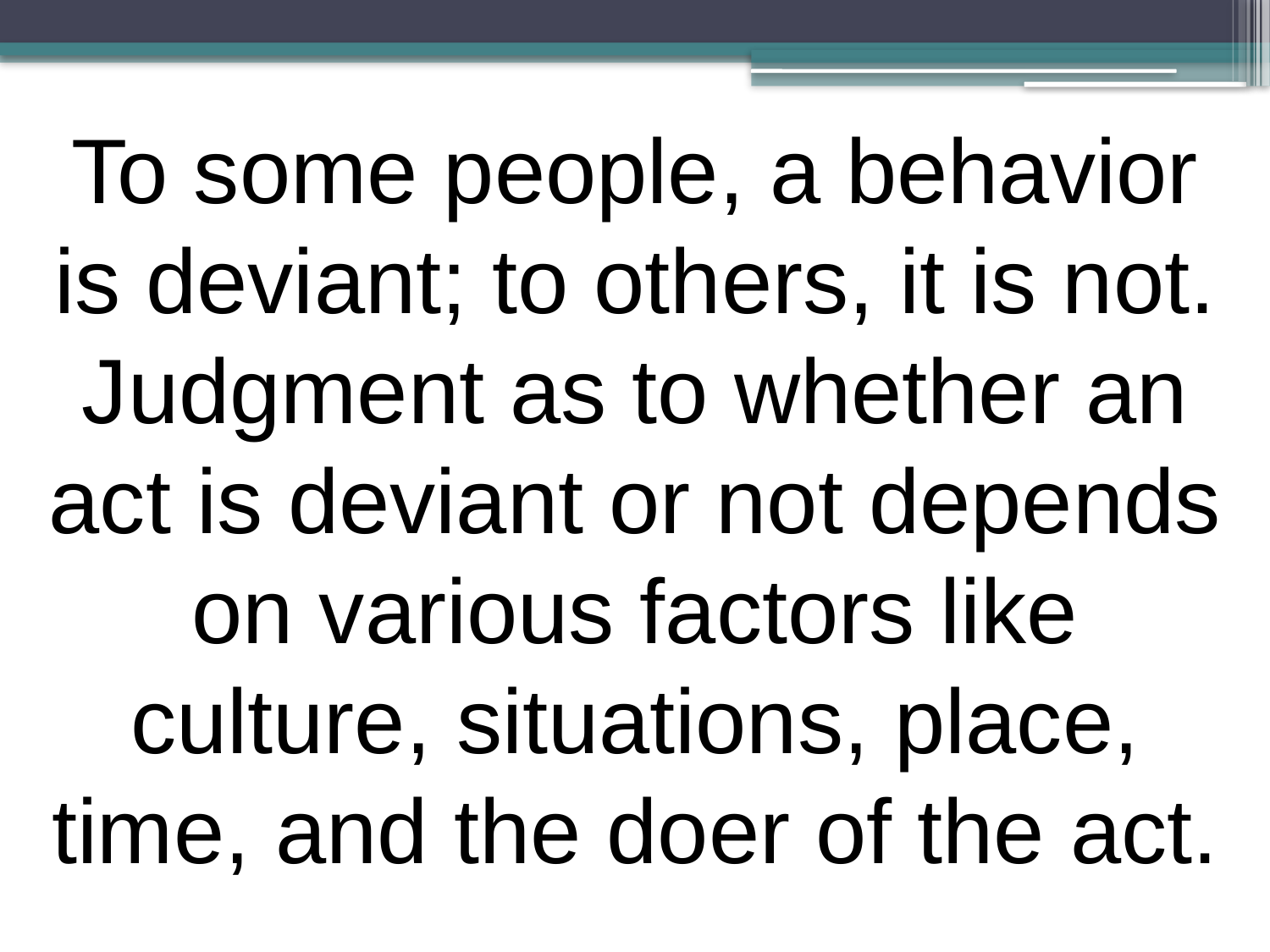

To some people, a behavior is deviant; to others, it is not. Judgment as to whether an act is deviant or not depends on various factors like culture, situations, place, time, and the doer of the act.